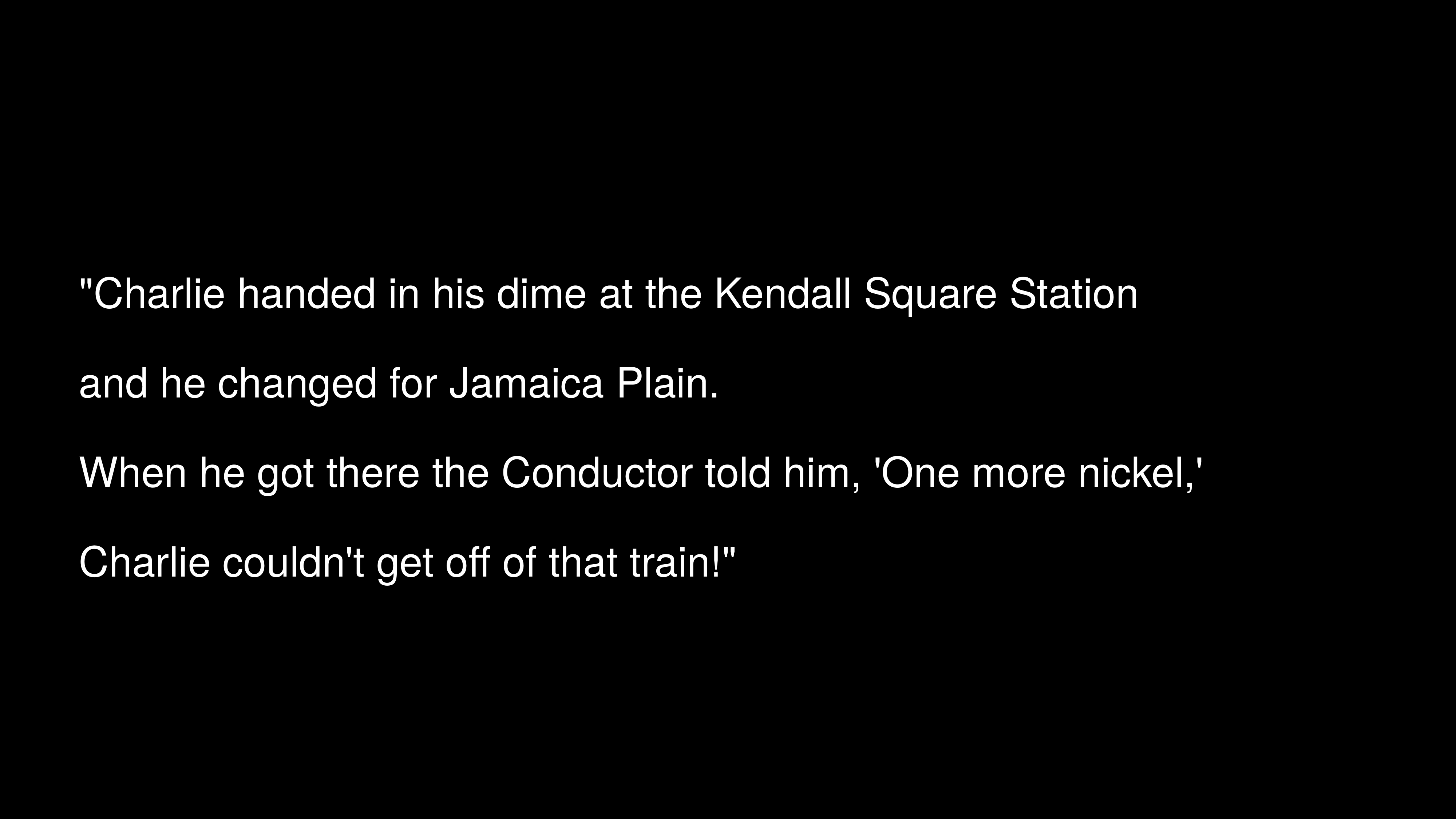

"Charlie handed in his dime at the Kendall Square Station
and he changed for Jamaica Plain.
When he got there the Conductor told him, 'One more nickel,'
Charlie couldn't get off of that train!"